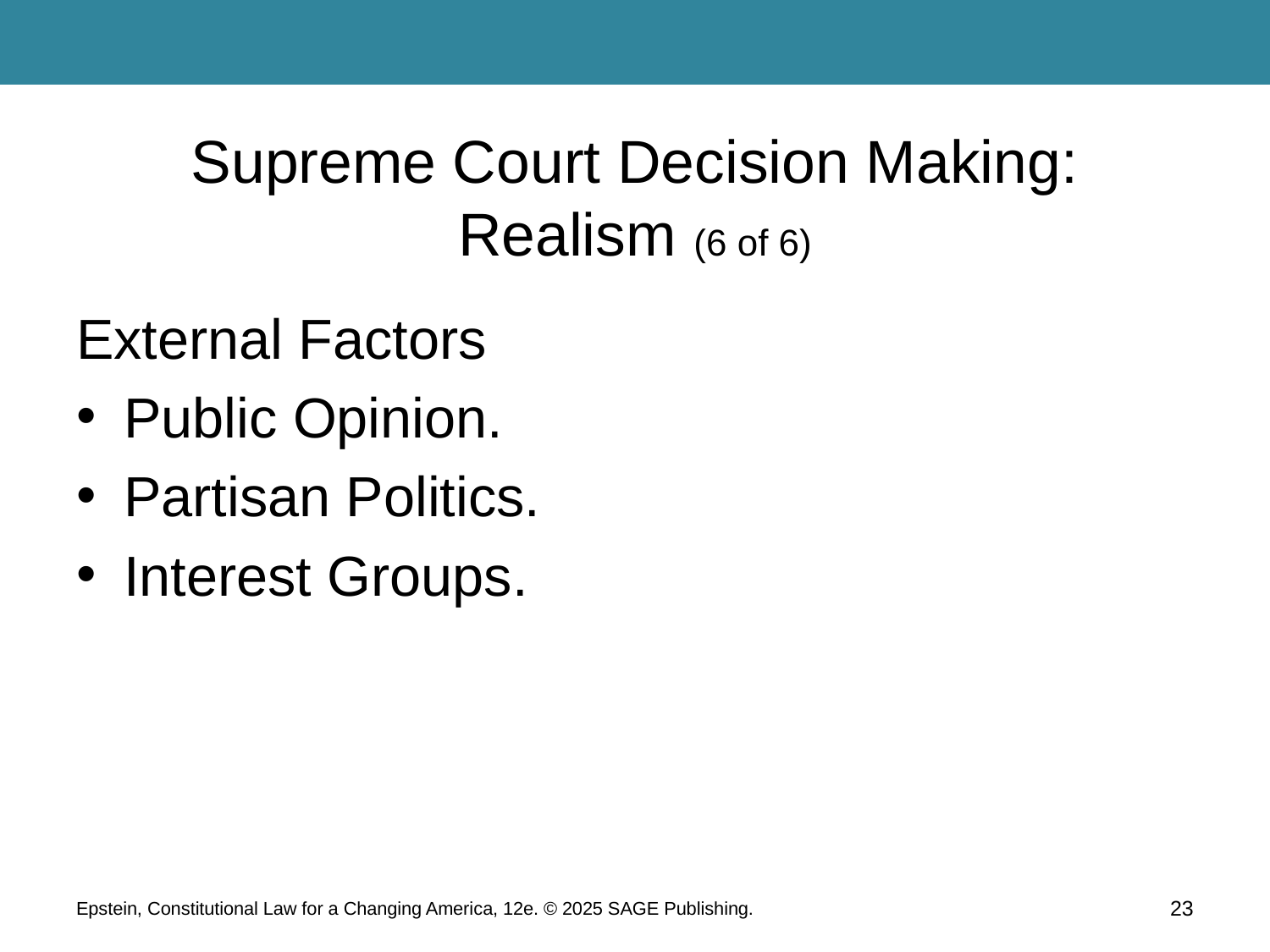

# Supreme Court Decision Making: Realism (6 of 6)
External Factors
Public Opinion.
Partisan Politics.
Interest Groups.

Epstein, Constitutional Law for a Changing America, 12e. © 2025 SAGE Publishing.
23